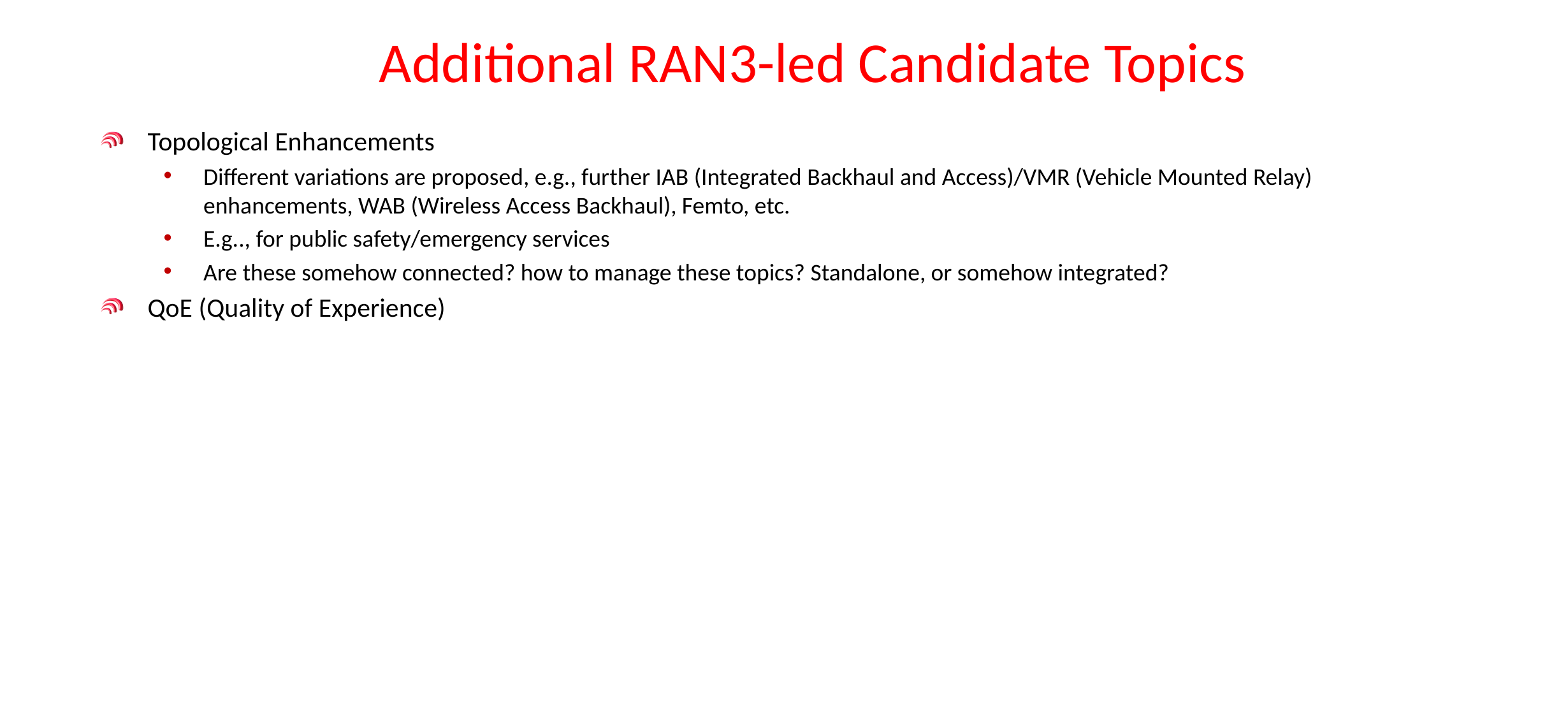

# Additional RAN3-led Candidate Topics
Topological Enhancements
Different variations are proposed, e.g., further IAB (Integrated Backhaul and Access)/VMR (Vehicle Mounted Relay) enhancements, WAB (Wireless Access Backhaul), Femto, etc.
E.g.., for public safety/emergency services
Are these somehow connected? how to manage these topics? Standalone, or somehow integrated?
QoE (Quality of Experience)